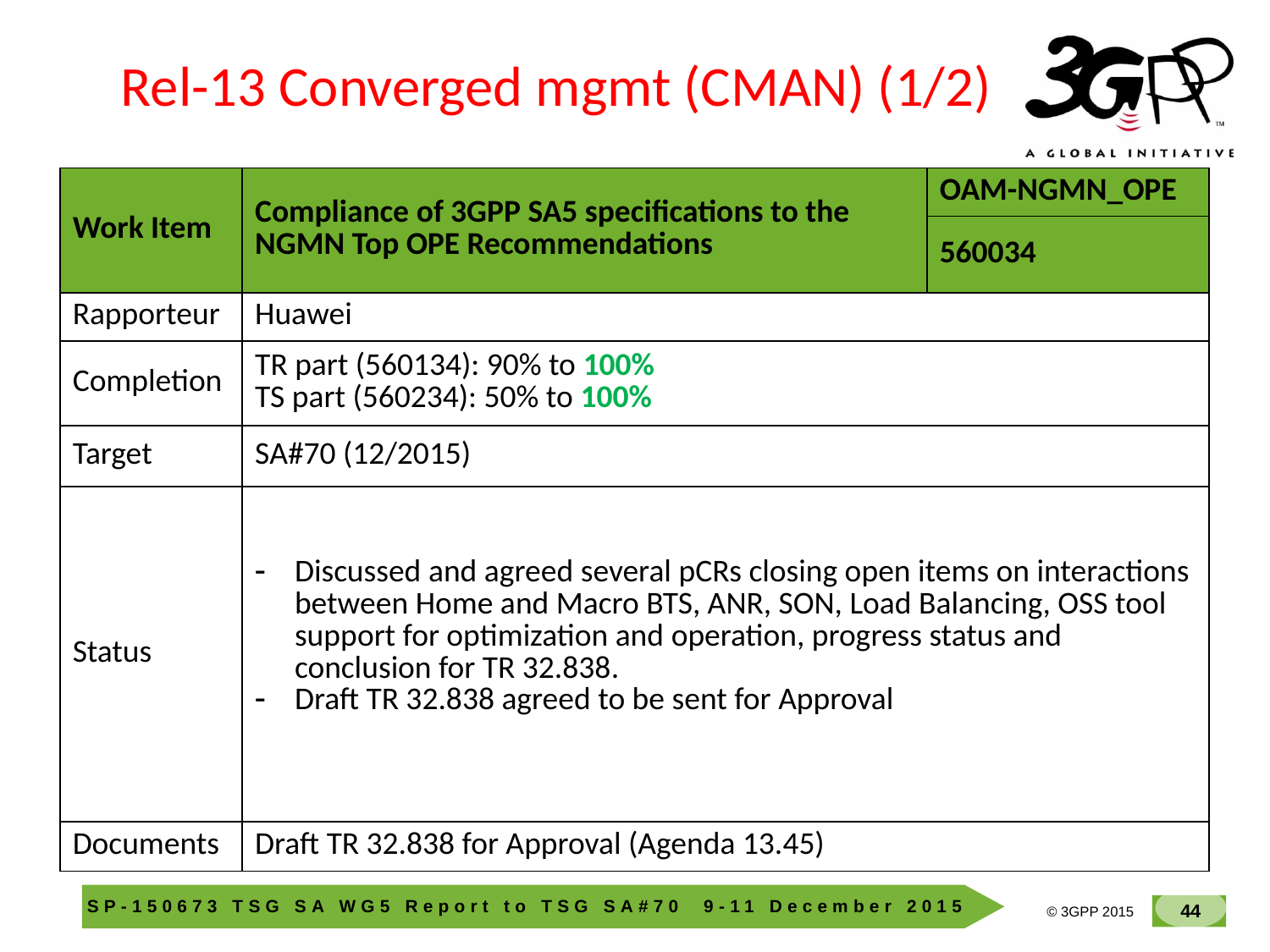

Rel-13 Converged mgmt (CMAN) (1/2)
| Work Item | Compliance of 3GPP SA5 specifications to the NGMN Top OPE Recommendations | OAM-NGMN\_OPE |
| --- | --- | --- |
|  |  | 560034 |
| Rapporteur | Huawei |  |
| Completion | TR part (560134): 90% to 100% TS part (560234): 50% to 100% |  |
| Target | SA#70 (12/2015) |  |
| Status | Discussed and agreed several pCRs closing open items on interactions between Home and Macro BTS, ANR, SON, Load Balancing, OSS tool support for optimization and operation, progress status and conclusion for TR 32.838. Draft TR 32.838 agreed to be sent for Approval |  |
| Documents | Draft TR 32.838 for Approval (Agenda 13.45) |  |